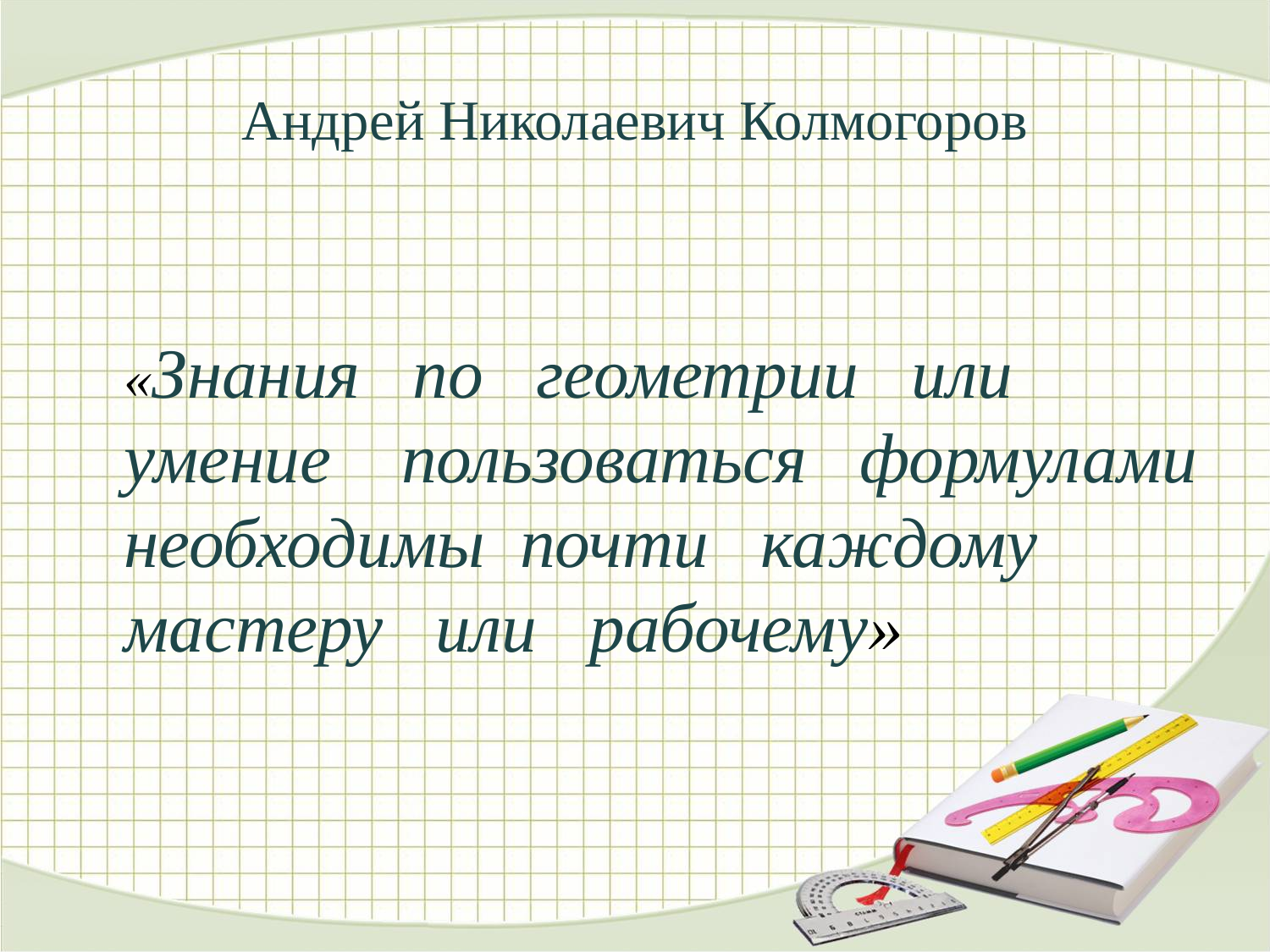

# Андрей Николаевич Колмогоров

«Знания   по   геометрии   или  умение    пользоваться   формулами необходимы  почти   каждому мастеру   или   рабочему»